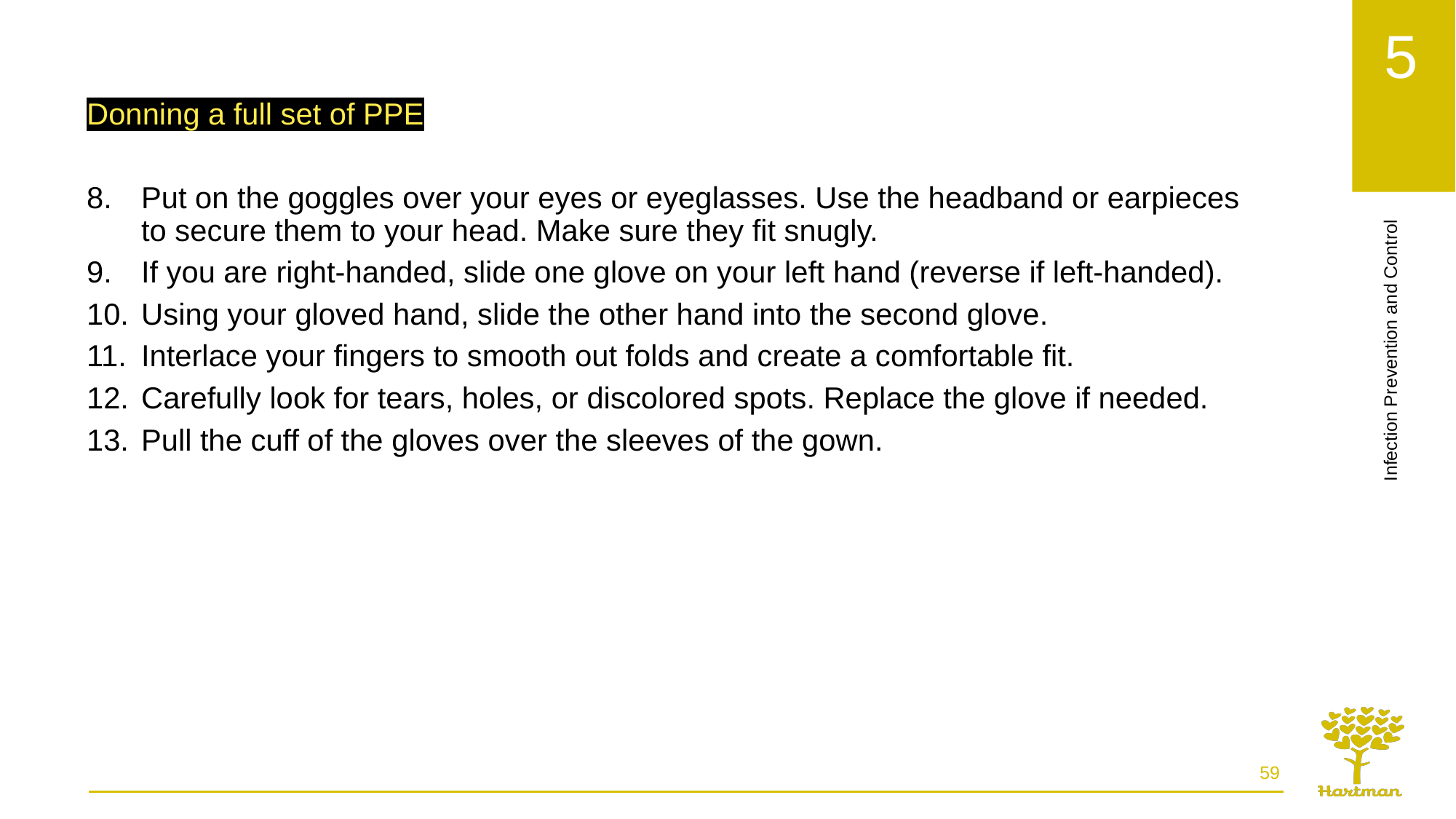

Donning a full set of PPE

Put on the goggles over your eyes or eyeglasses. Use the headband or earpieces to secure them to your head. Make sure they fit snugly.
If you are right-handed, slide one glove on your left hand (reverse if left-handed).
Using your gloved hand, slide the other hand into the second glove.
Interlace your fingers to smooth out folds and create a comfortable fit.
Carefully look for tears, holes, or discolored spots. Replace the glove if needed.
Pull the cuff of the gloves over the sleeves of the gown.
59